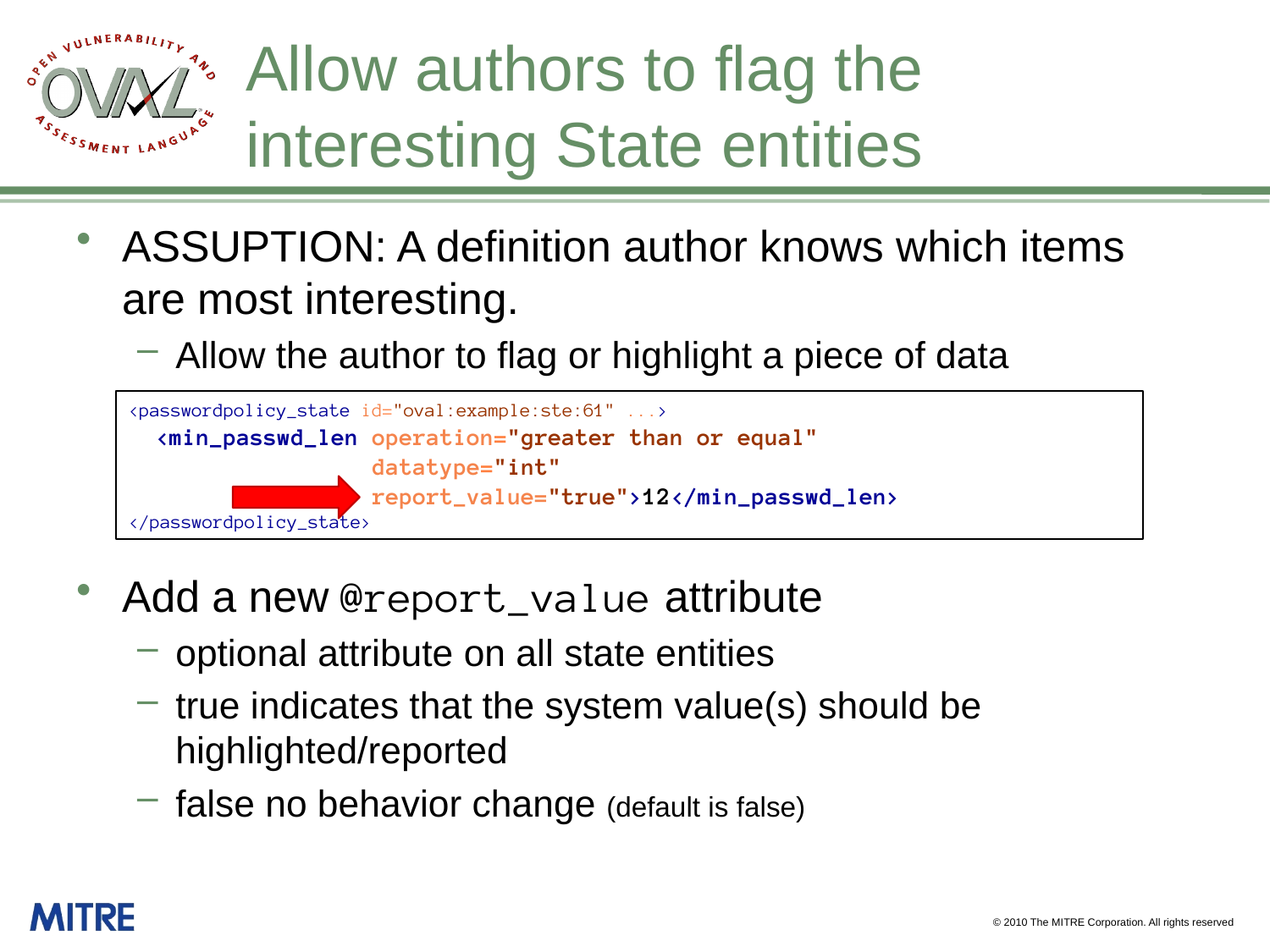

# Allow authors to flag the interesting State entities
ASSUPTION: A definition author knows which items are most interesting.
Allow the author to flag or highlight a piece of data

Add a new @report_value attribute
optional attribute on all state entities
true indicates that the system value(s) should be highlighted/reported
false no behavior change (default is false)
<passwordpolicy_state id="oval:example:ste:61" ...>
  <min_passwd_len operation="greater than or equal"
                  datatype="int"
                  report_value="true">12</min_passwd_len>
</passwordpolicy_state>